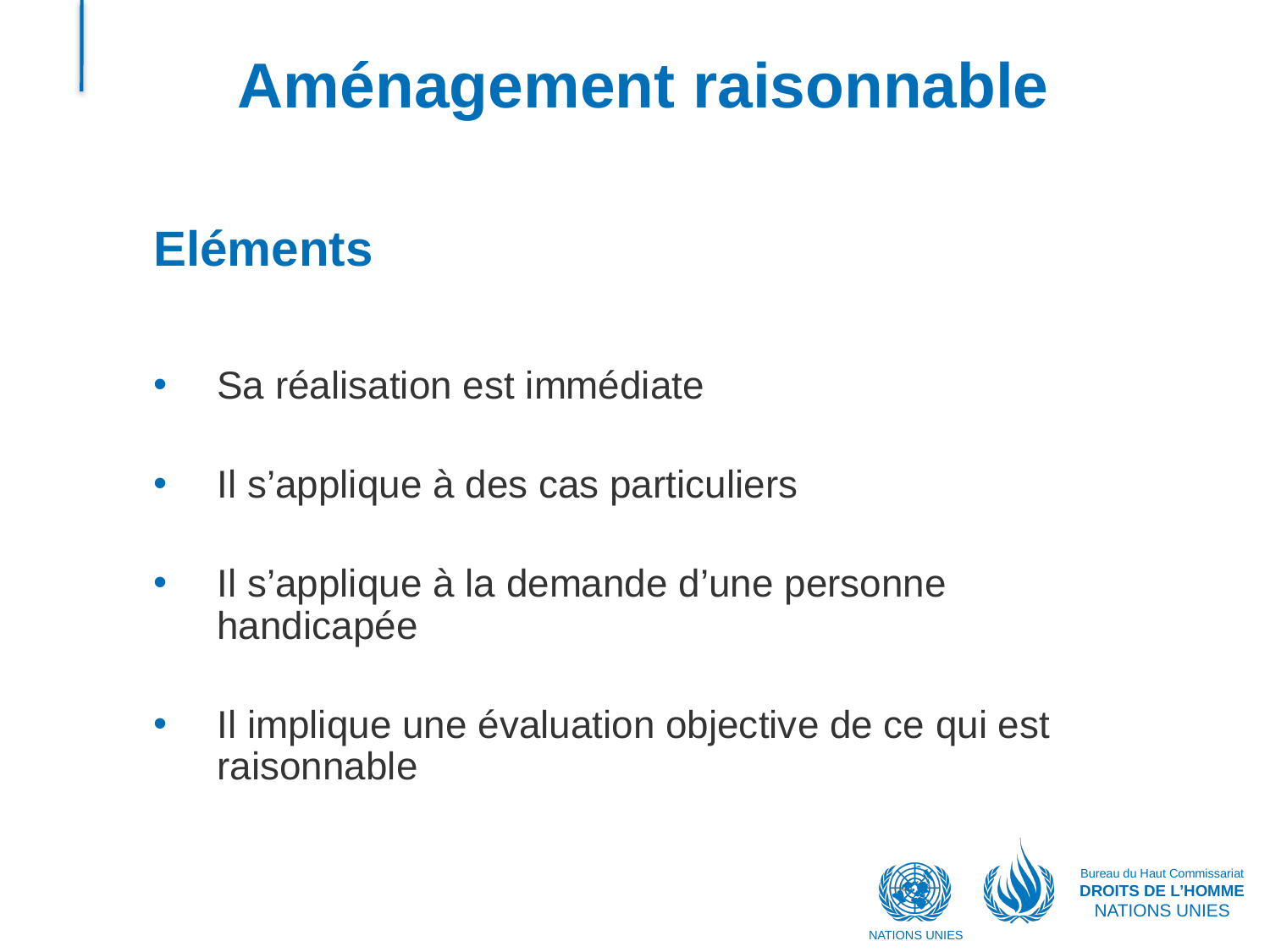

# Aménagement raisonnable
Eléments

Sa réalisation est immédiate

Il s’applique à des cas particuliers

Il s’applique à la demande d’une personne handicapée

Il implique une évaluation objective de ce qui est raisonnable
Bureau du Haut Commissariat
DROITS DE L’HOMME
NATIONS UNIES
NATIONS UNIES